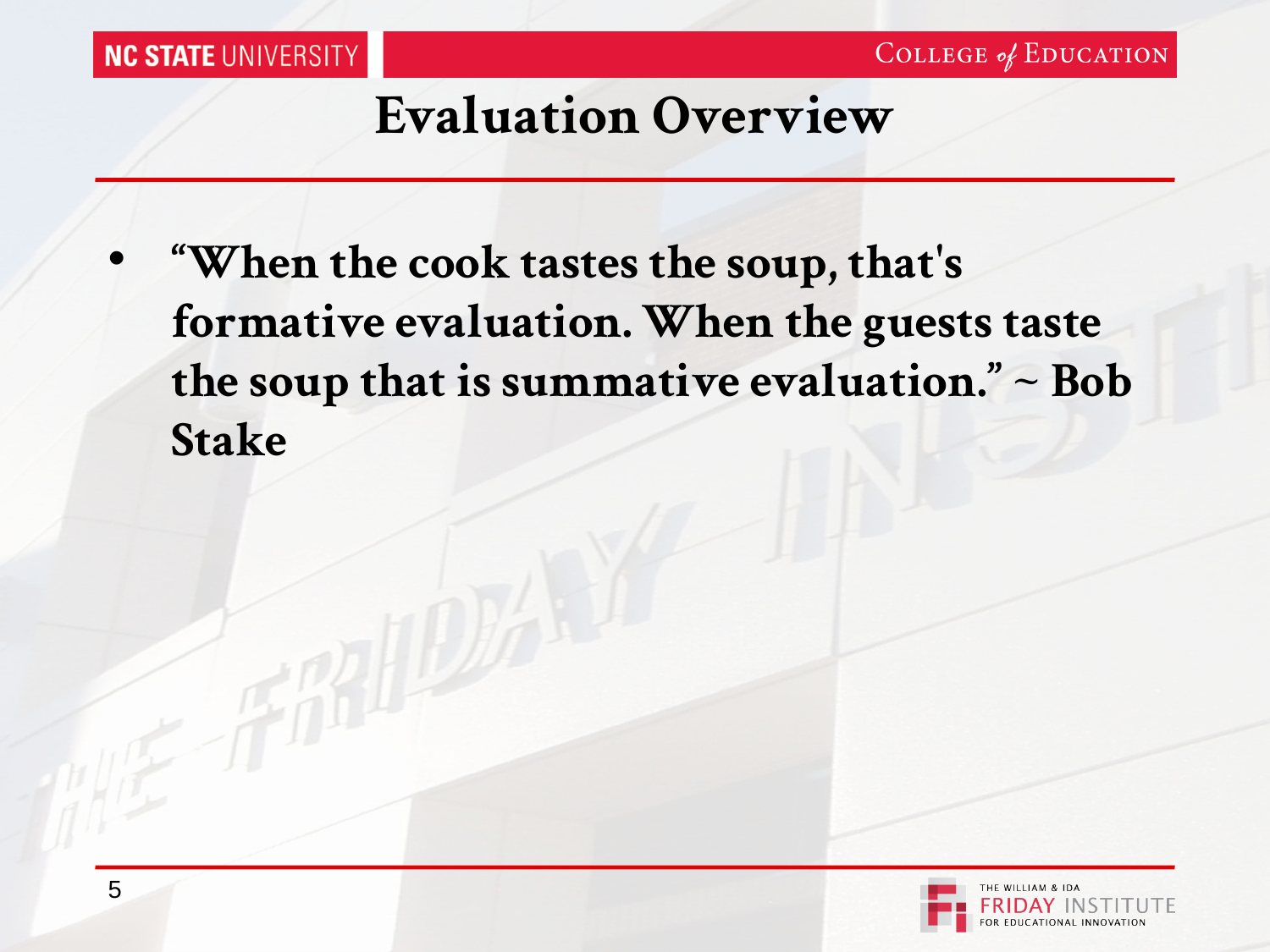

# Evaluation Overview
“When the cook tastes the soup, that's formative evaluation. When the guests taste the soup that is summative evaluation.” ~ Bob Stake
5